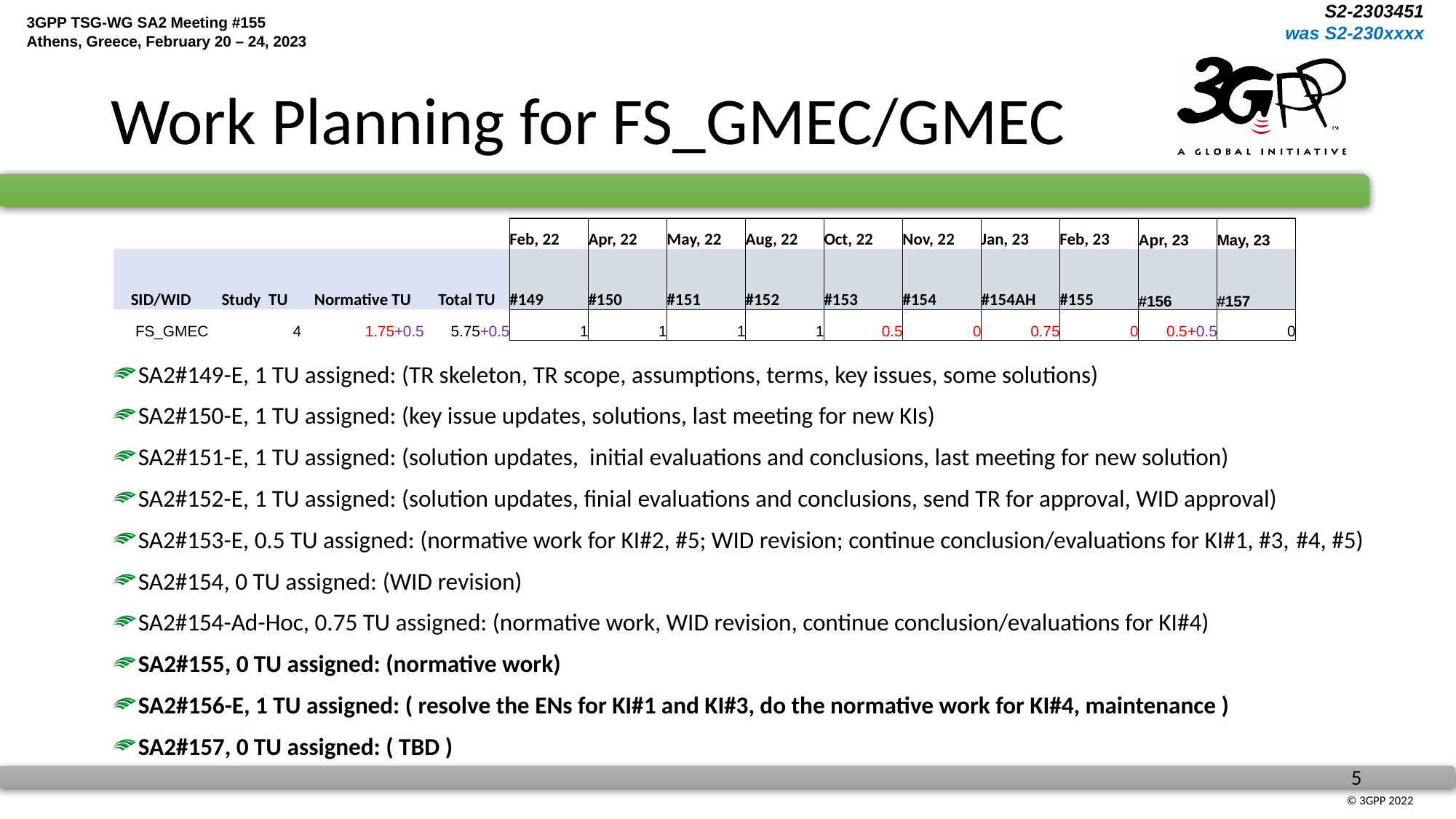

# Work Planning for FS_GMEC/GMEC
|  |  |  |  | Feb, 22 | Apr, 22 | May, 22 | Aug, 22 | Oct, 22 | Nov, 22 | Jan, 23 | Feb, 23 | Apr, 23 | May, 23 |
| --- | --- | --- | --- | --- | --- | --- | --- | --- | --- | --- | --- | --- | --- |
| SID/WID | Study TU | Normative TU | Total TU | #149 | #150 | #151 | #152 | #153 | #154 | #154AH | #155 | #156 | #157 |
| FS\_GMEC | 4 | 1.75+0.5 | 5.75+0.5 | 1 | 1 | 1 | 1 | 0.5 | 0 | 0.75 | 0 | 0.5+0.5 | 0 |
SA2#149-E, 1 TU assigned: (TR skeleton, TR scope, assumptions, terms, key issues, some solutions)
SA2#150-E, 1 TU assigned: (key issue updates, solutions, last meeting for new KIs)
SA2#151-E, 1 TU assigned: (solution updates,  initial evaluations and conclusions, last meeting for new solution)
SA2#152-E, 1 TU assigned: (solution updates, finial evaluations and conclusions, send TR for approval, WID approval)
SA2#153-E, 0.5 TU assigned: (normative work for KI#2, #5; WID revision; continue conclusion/evaluations for KI#1, #3, #4, #5)
SA2#154, 0 TU assigned: (WID revision)
SA2#154-Ad-Hoc, 0.75 TU assigned: (normative work, WID revision, continue conclusion/evaluations for KI#4)
SA2#155, 0 TU assigned: (normative work)
SA2#156-E, 1 TU assigned: ( resolve the ENs for KI#1 and KI#3, do the normative work for KI#4, maintenance )
SA2#157, 0 TU assigned: ( TBD )